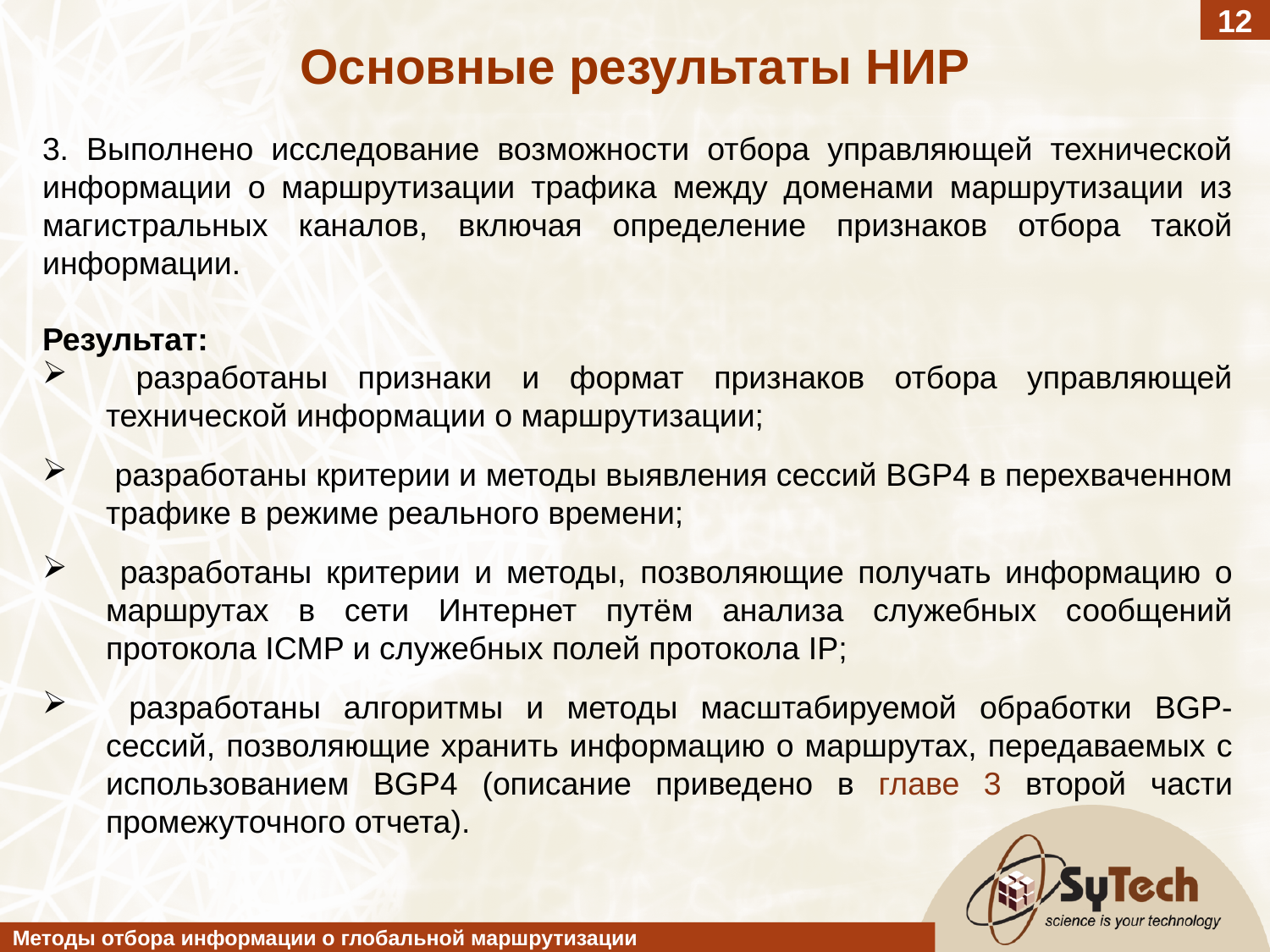

12
Основные результаты НИР

3. Выполнено исследование возможности отбора управляющей технической информации о маршрутизации трафика между доменами маршрутизации из магистральных каналов, включая определение признаков отбора такой информации.

Результат:
 разработаны признаки и формат признаков отбора управляющей технической информации о маршрутизации;
 разработаны критерии и методы выявления сессий BGP4 в перехваченном трафике в режиме реального времени;
 разработаны критерии и методы, позволяющие получать информацию о маршрутах в сети Интернет путём анализа служебных сообщений протокола ICMP и служебных полей протокола IP;
 разработаны алгоритмы и методы масштабируемой обработки BGP-сессий, позволяющие хранить информацию о маршрутах, передаваемых с использованием BGP4 (описание приведено в главе 3 второй части промежуточного отчета).

Методы отбора информации о глобальной маршрутизации